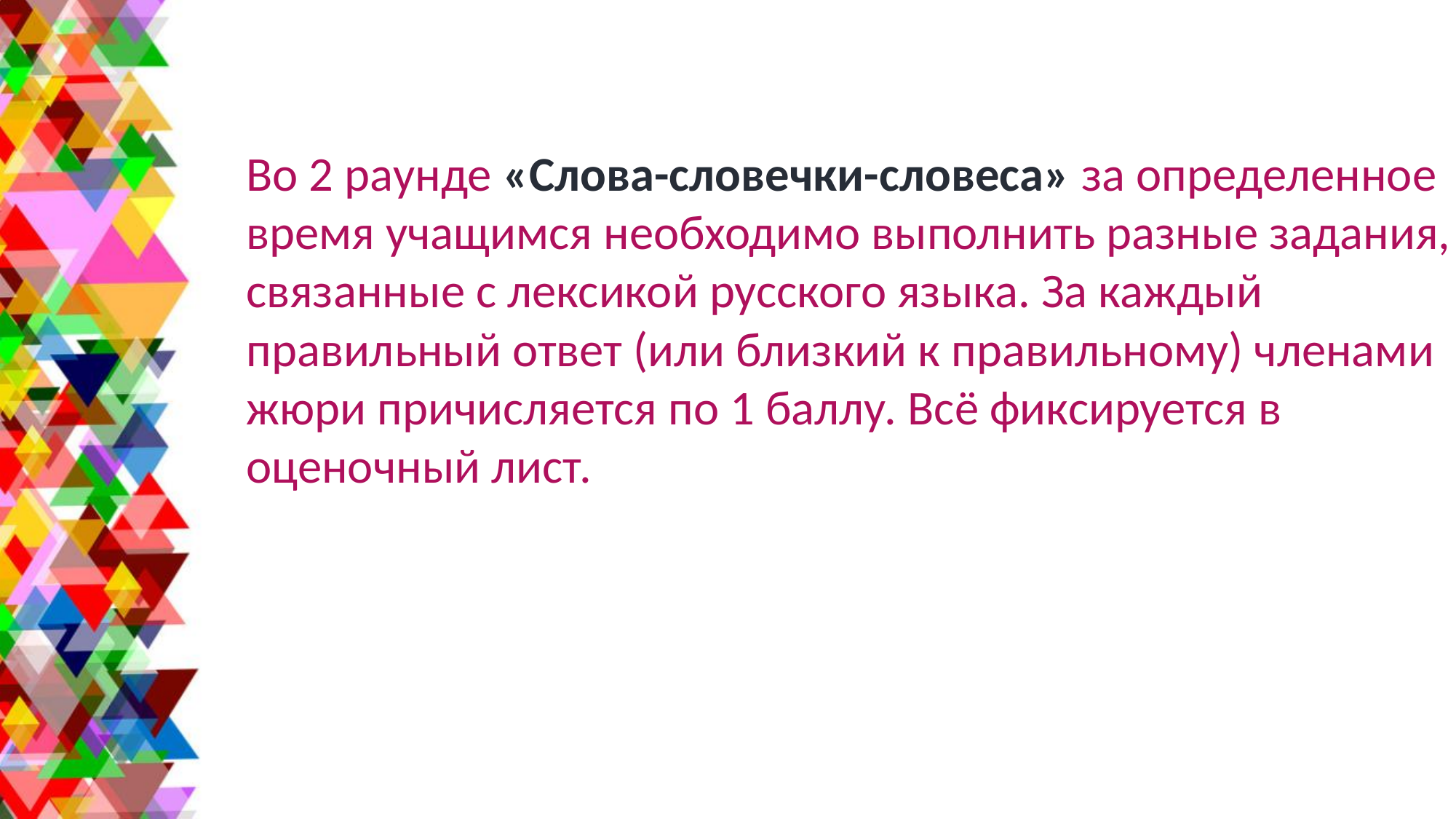

Во 2 раунде «Слова-словечки-словеса» за определенное время учащимся необходимо выполнить разные задания, связанные с лексикой русского языка. За каждый правильный ответ (или близкий к правильному) членами жюри причисляется по 1 баллу. Всё фиксируется в оценочный лист.